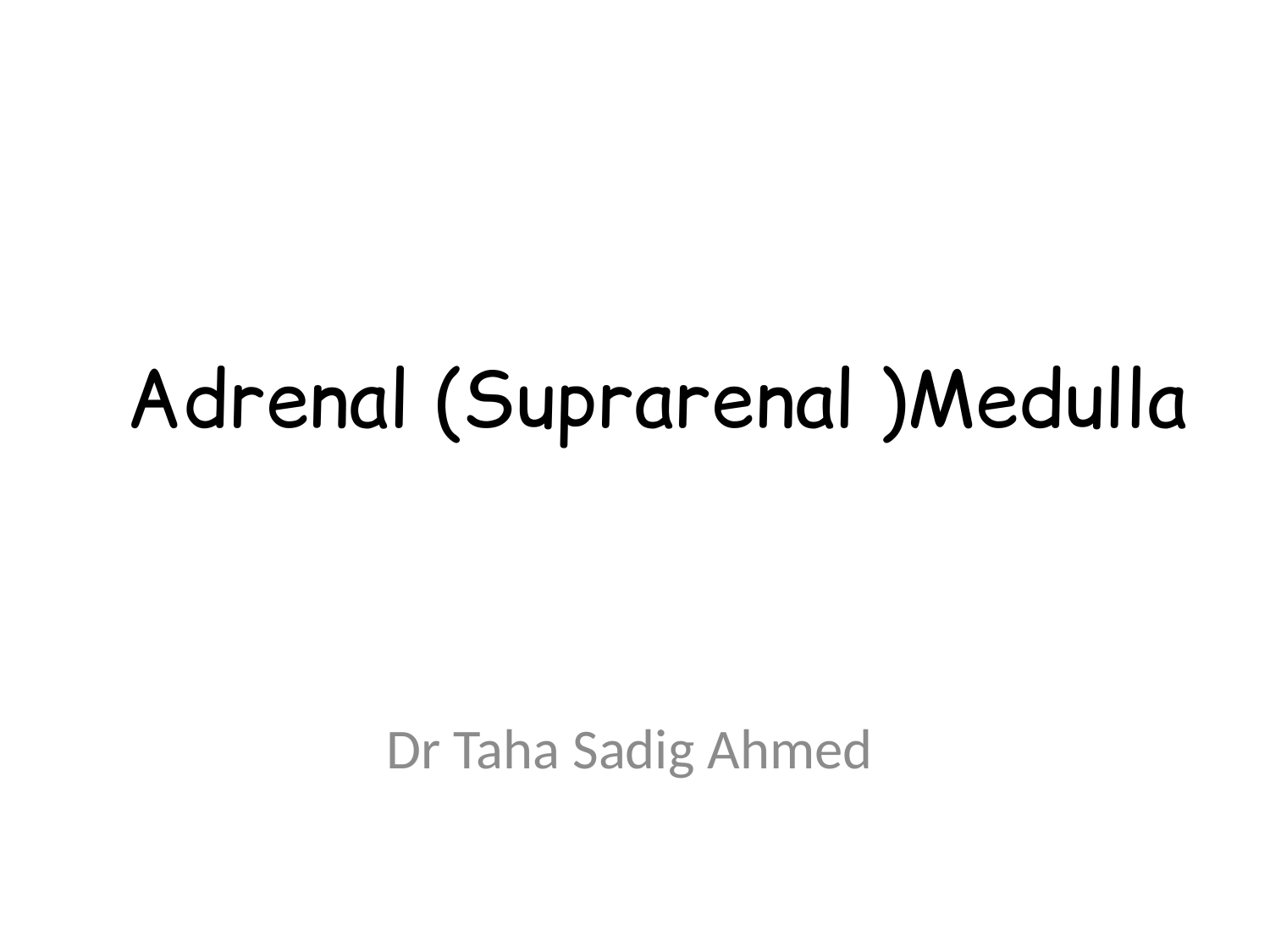

# Adrenal (Suprarenal )Medulla
Dr Taha Sadig Ahmed